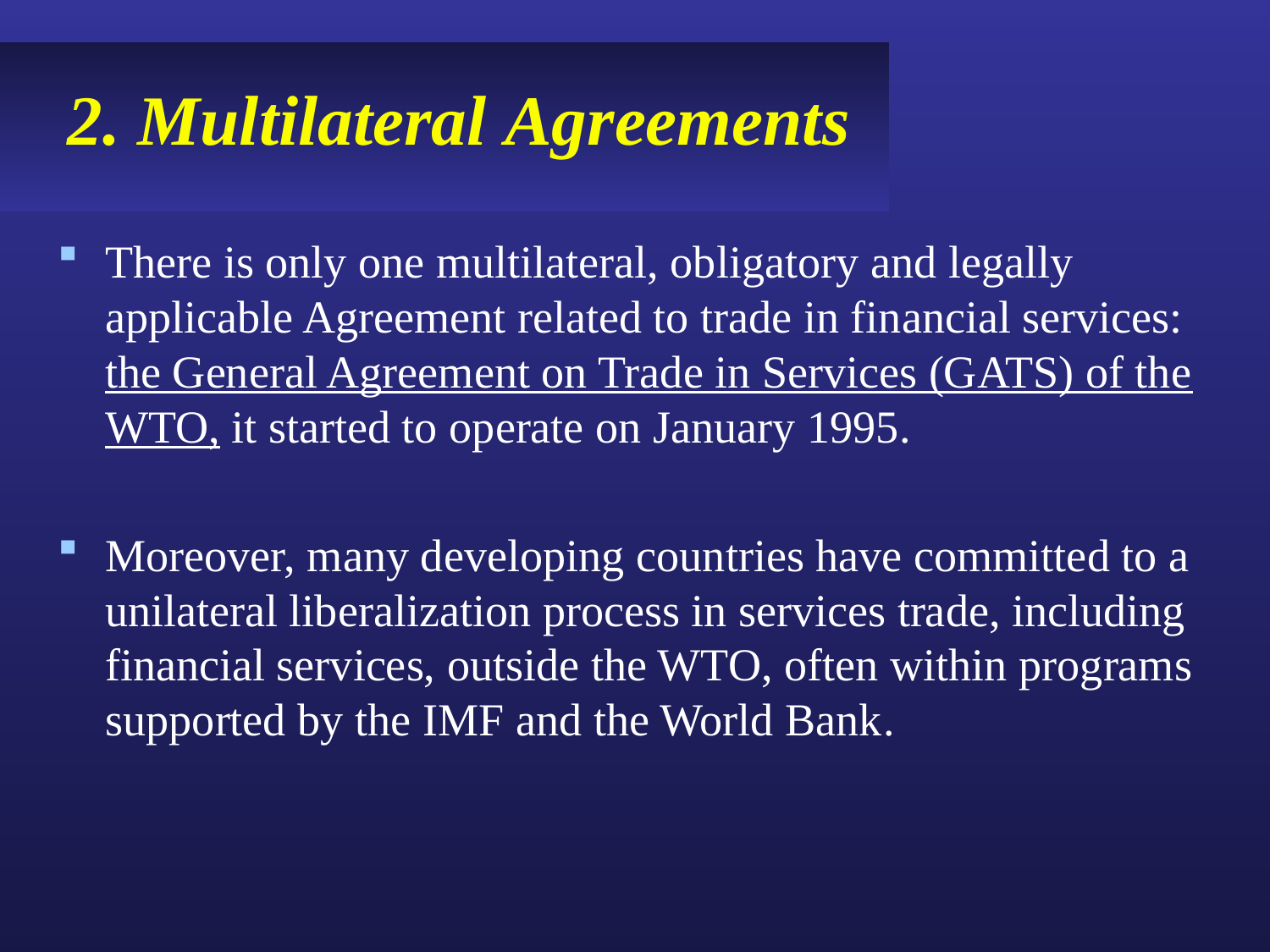

# 2. Multilateral Agreements

There is only one multilateral, obligatory and legally applicable Agreement related to trade in financial services: the General Agreement on Trade in Services (GATS) of the WTO, it started to operate on January 1995.

Moreover, many developing countries have committed to a unilateral liberalization process in services trade, including financial services, outside the WTO, often within programs supported by the IMF and the World Bank.